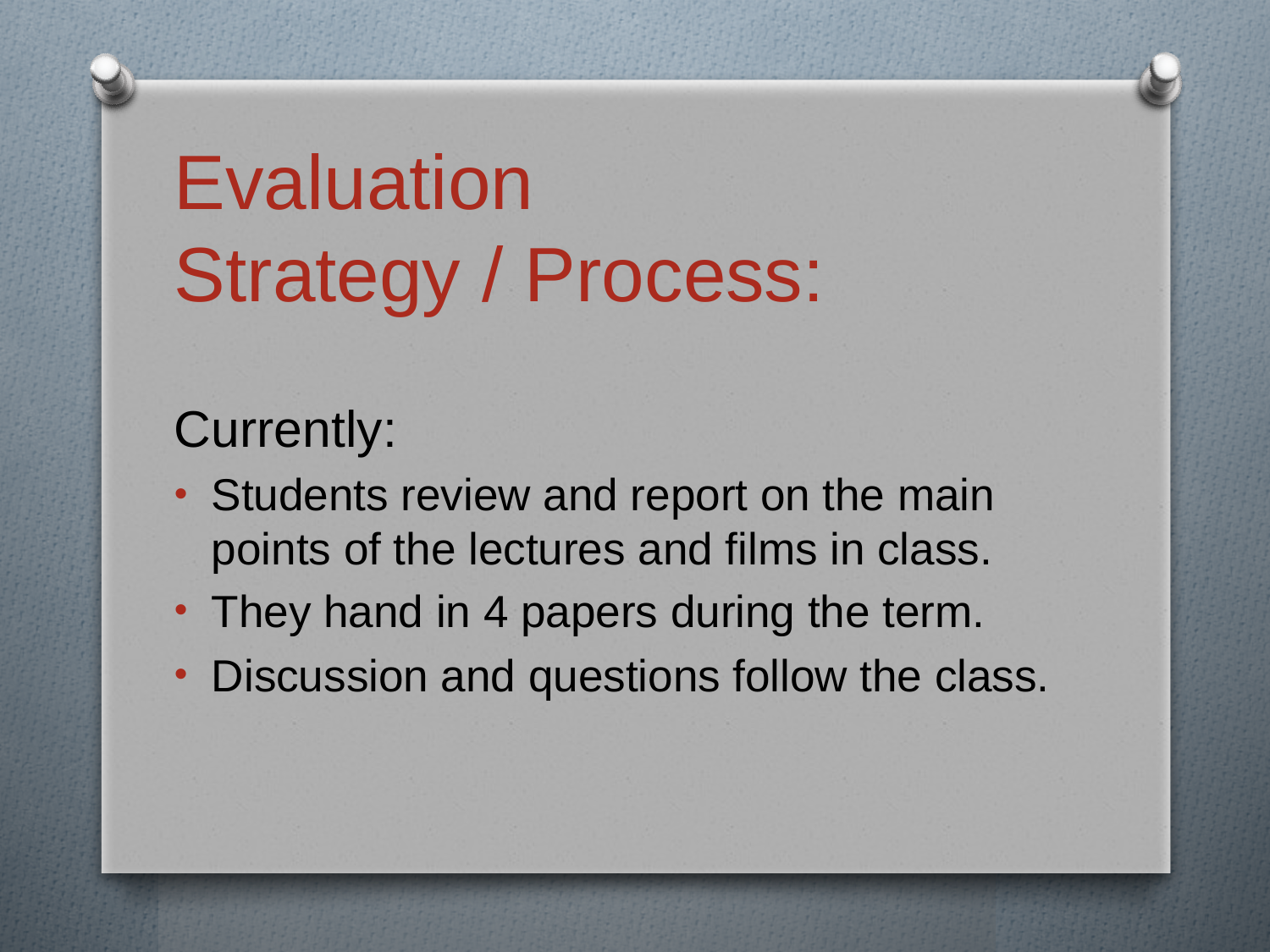

Evaluation
Strategy / Process:
Currently:
Students review and report on the main points of the lectures and films in class.
They hand in 4 papers during the term.
Discussion and questions follow the class.